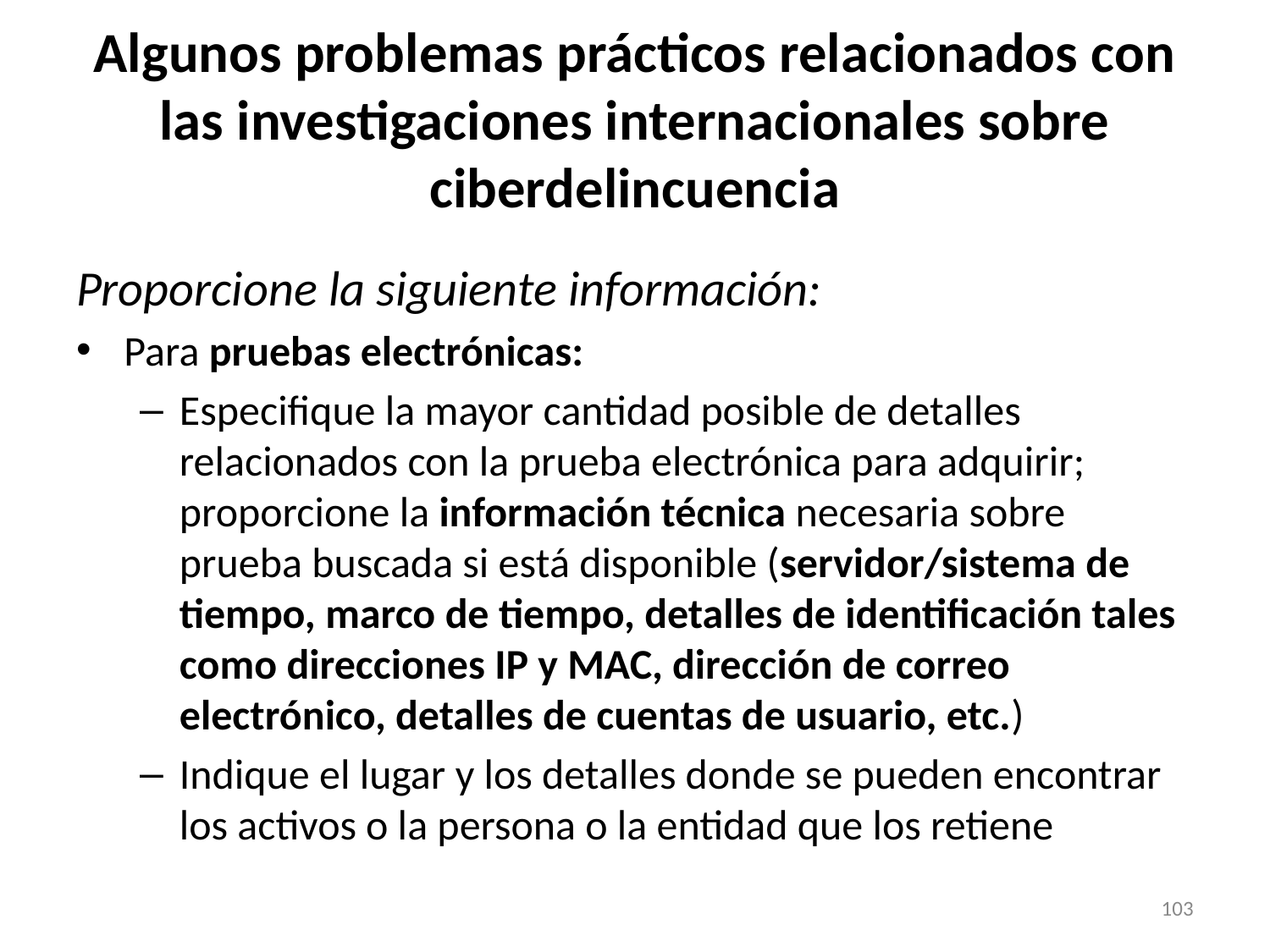

# Algunos problemas prácticos relacionados con las investigaciones internacionales sobre ciberdelincuencia
Proporcione la siguiente información:
Para pruebas electrónicas:
Especifique la mayor cantidad posible de detalles relacionados con la prueba electrónica para adquirir; proporcione la información técnica necesaria sobre prueba buscada si está disponible (servidor/sistema de tiempo, marco de tiempo, detalles de identificación tales como direcciones IP y MAC, dirección de correo electrónico, detalles de cuentas de usuario, etc.)
Indique el lugar y los detalles donde se pueden encontrar los activos o la persona o la entidad que los retiene

103